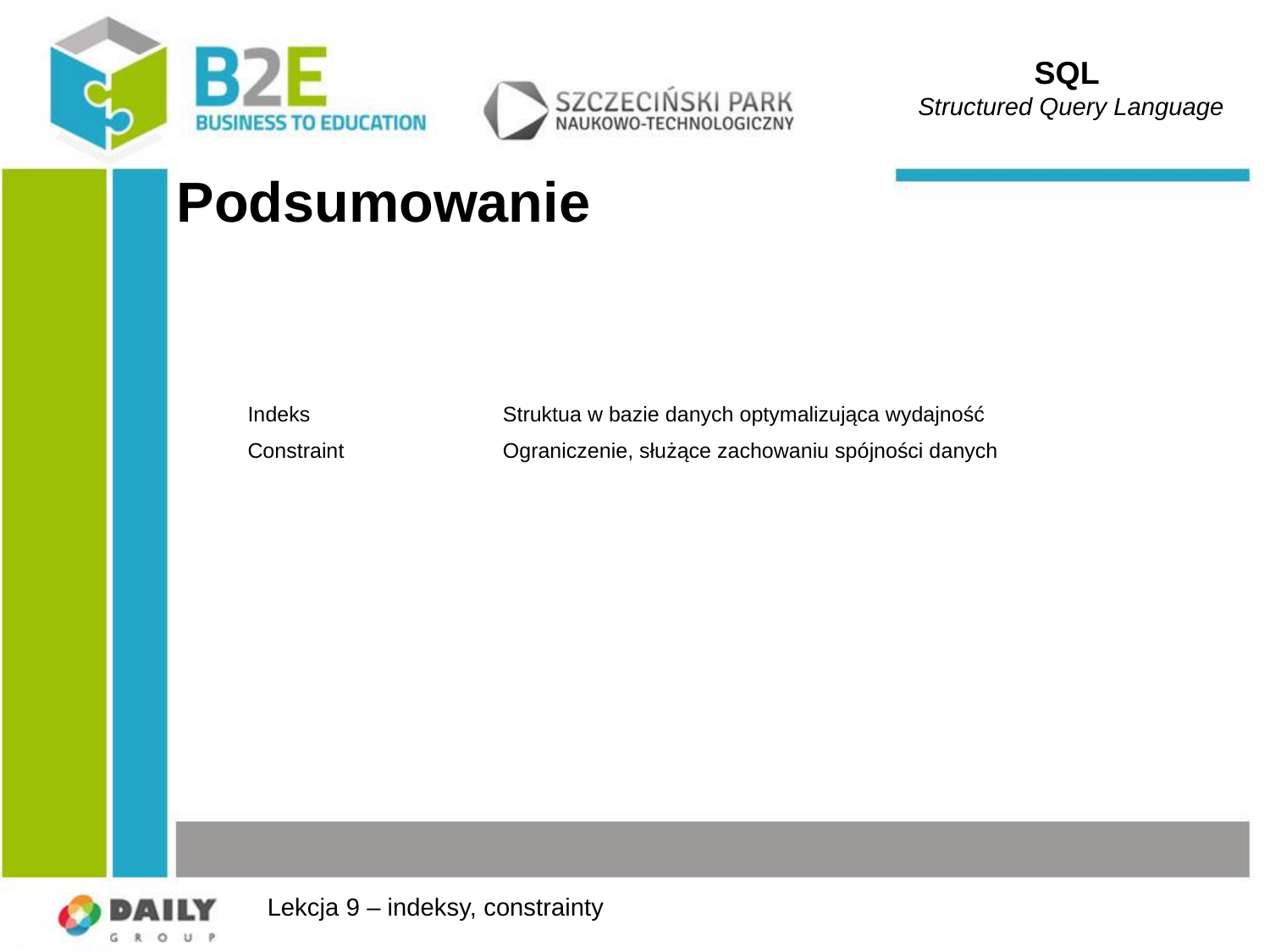

SQL
Structured Query Language
# Podsumowanie

| Indeks | Struktua w bazie danych optymalizująca wydajność |
| --- | --- |
| Constraint | Ograniczenie, służące zachowaniu spójności danych |
Lekcja 9 – indeksy, constrainty